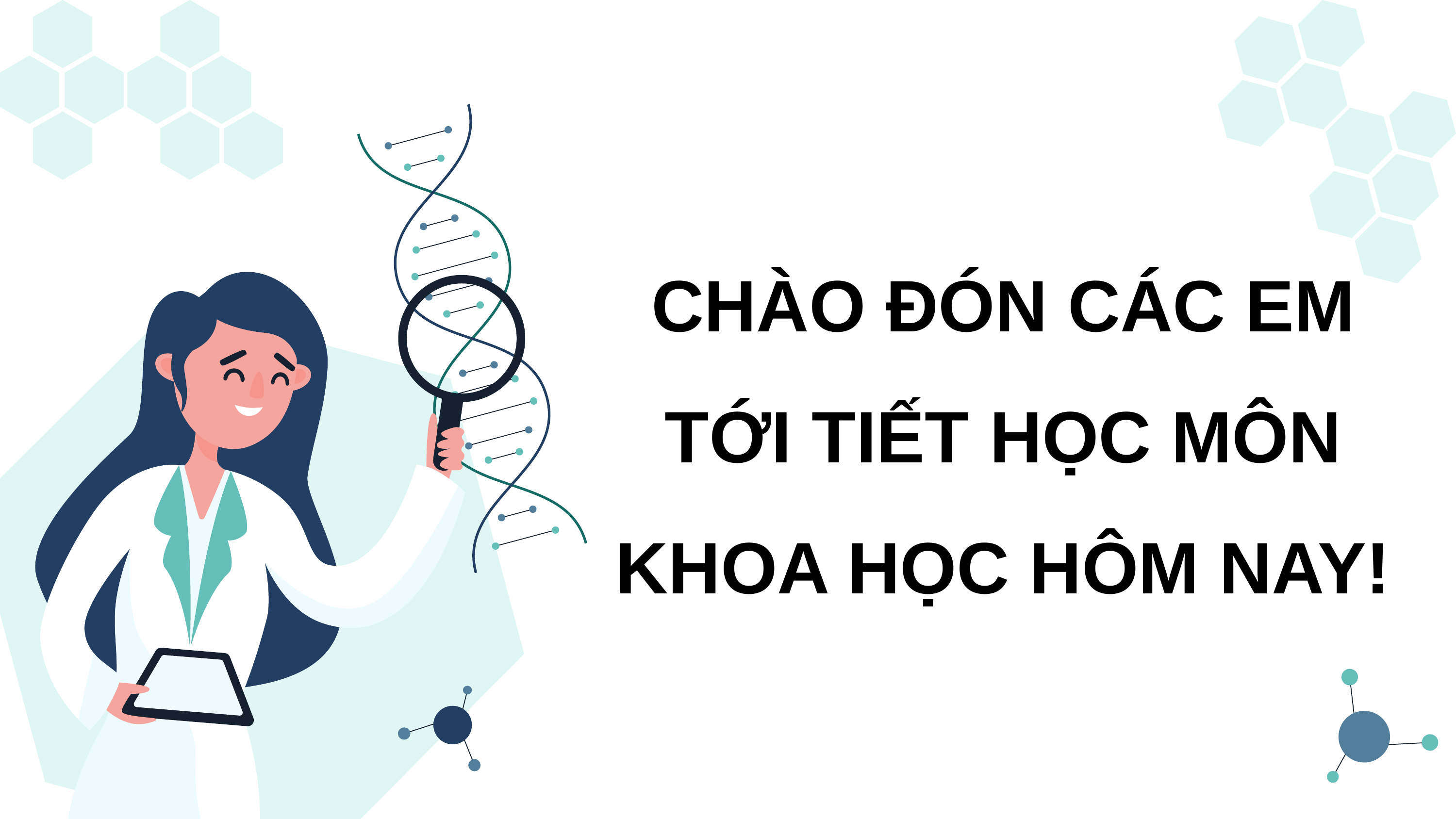

CHÀO ĐÓN CÁC EM TỚI TIẾT HỌC MÔN KHOA HỌC HÔM NAY!